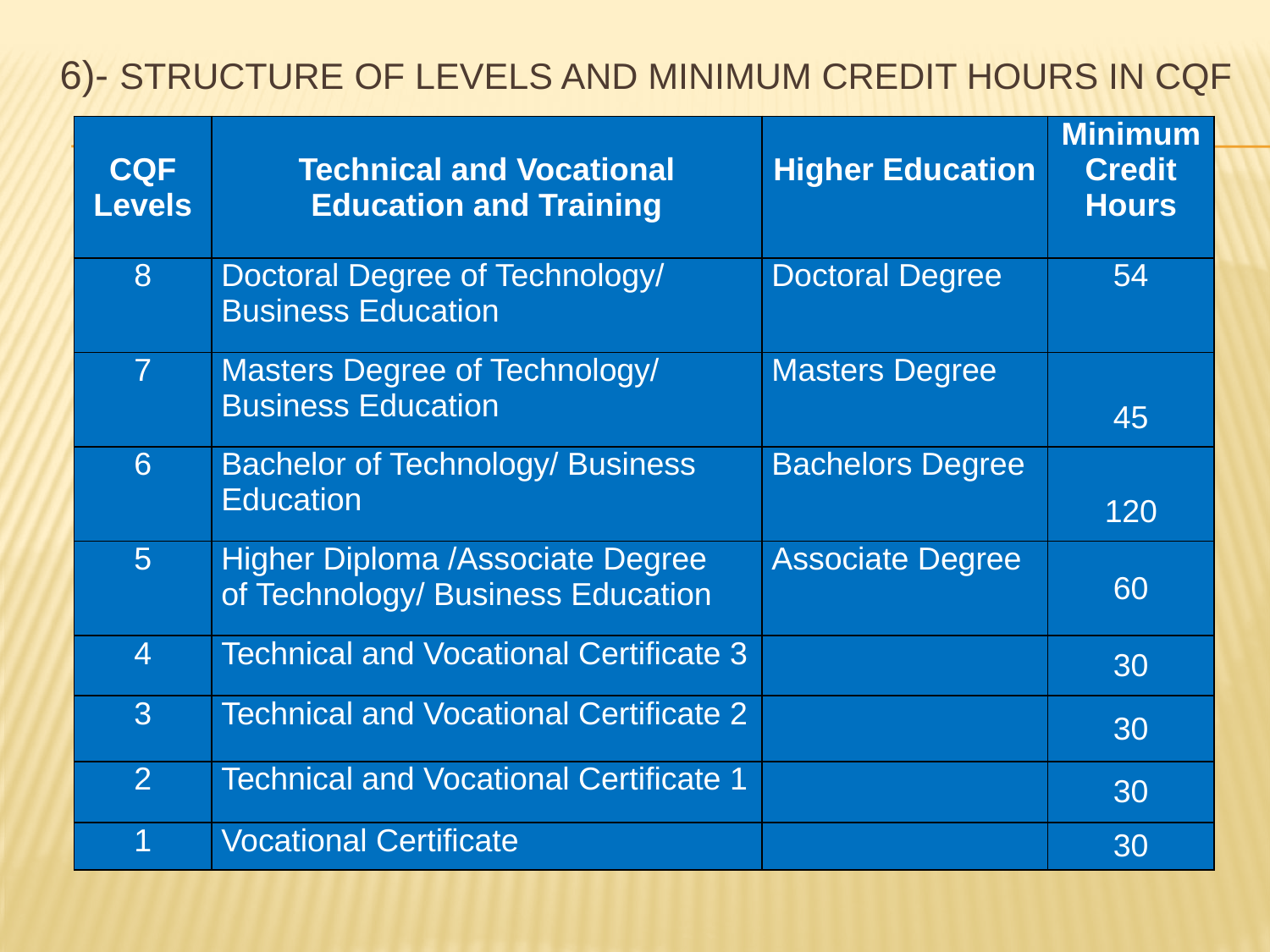

# 6)- Structure of Levels and Minimum Credit Hours in CQF
| CQF Levels | Technical and Vocational Education and Training | Higher Education | Minimum Credit Hours |
| --- | --- | --- | --- |
| 8 | Doctoral Degree of Technology/ Business Education | Doctoral Degree | 54 |
| 7 | Masters Degree of Technology/ Business Education | Masters Degree | 45 |
| 6 | Bachelor of Technology/ Business Education | Bachelors Degree | 120 |
| 5 | Higher Diploma /Associate Degree of Technology/ Business Education | Associate Degree | 60 |
| 4 | Technical and Vocational Certificate 3 |  | 30 |
| 3 | Technical and Vocational Certificate 2 |  | 30 |
| 2 | Technical and Vocational Certificate 1 |  | 30 |
| 1 | Vocational Certificate |  | 30 |